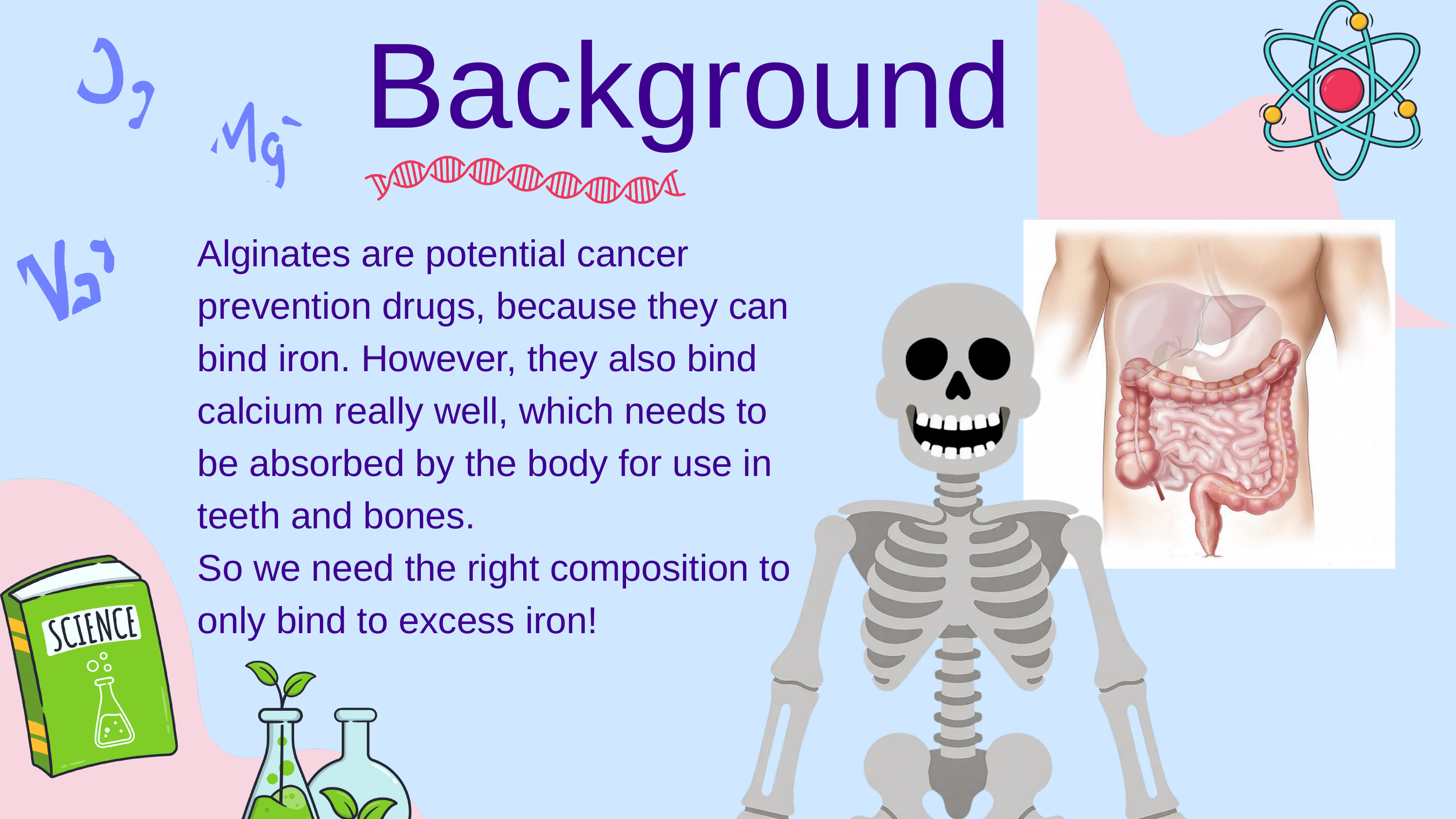

Background

Alginates are potential cancer prevention drugs, because they can bind iron. However, they also bind calcium really well, which needs to be absorbed by the body for use in teeth and bones.
So we need the right composition to only bind to excess iron!